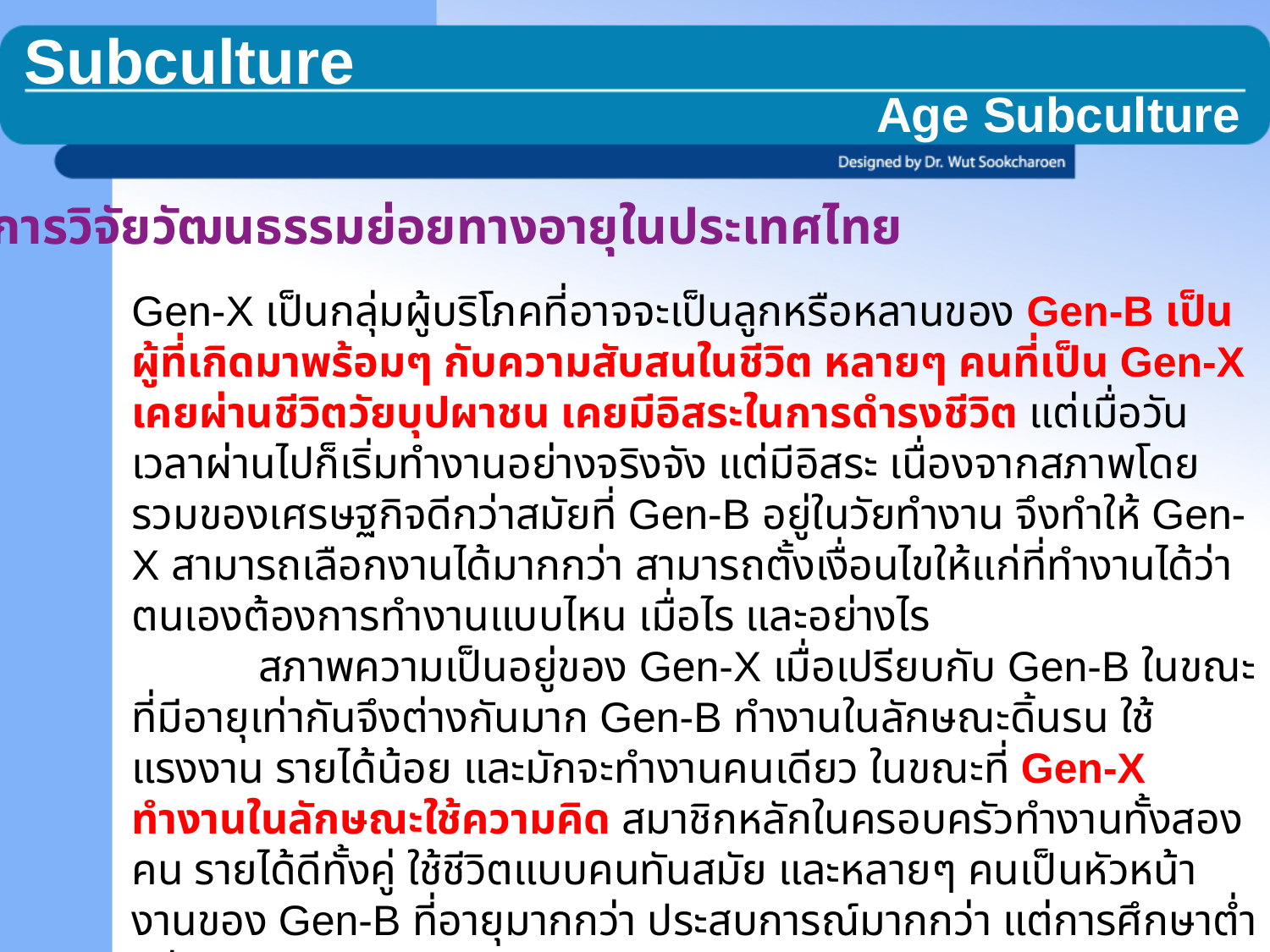

Subculture
Age Subculture
การวิจัยวัฒนธรรมย่อยทางอายุในประเทศไทย
Gen-X เป็นกลุ่มผู้บริโภคที่อาจจะเป็นลูกหรือหลานของ Gen-B เป็นผู้ที่เกิดมาพร้อมๆ กับความสับสนในชีวิต หลายๆ คนที่เป็น Gen-X เคยผ่านชีวิตวัยบุปผาชน เคยมีอิสระในการดำรงชีวิต แต่เมื่อวันเวลาผ่านไปก็เริ่มทำงานอย่างจริงจัง แต่มีอิสระ เนื่องจากสภาพโดยรวมของเศรษฐกิจดีกว่าสมัยที่ Gen-B อยู่ในวัยทำงาน จึงทำให้ Gen-X สามารถเลือกงานได้มากกว่า สามารถตั้งเงื่อนไขให้แก่ที่ทำงานได้ว่าตนเองต้องการทำงานแบบไหน เมื่อไร และอย่างไร
	สภาพความเป็นอยู่ของ Gen-X เมื่อเปรียบกับ Gen-B ในขณะที่มีอายุเท่ากันจึงต่างกันมาก Gen-B ทำงานในลักษณะดิ้นรน ใช้แรงงาน รายได้น้อย และมักจะทำงานคนเดียว ในขณะที่ Gen-X ทำงานในลักษณะใช้ความคิด สมาชิกหลักในครอบครัวทำงานทั้งสองคน รายได้ดีทั้งคู่ ใช้ชีวิตแบบคนทันสมัย และหลายๆ คนเป็นหัวหน้างานของ Gen-B ที่อายุมากกว่า ประสบการณ์มากกว่า แต่การศึกษาต่ำกว่า